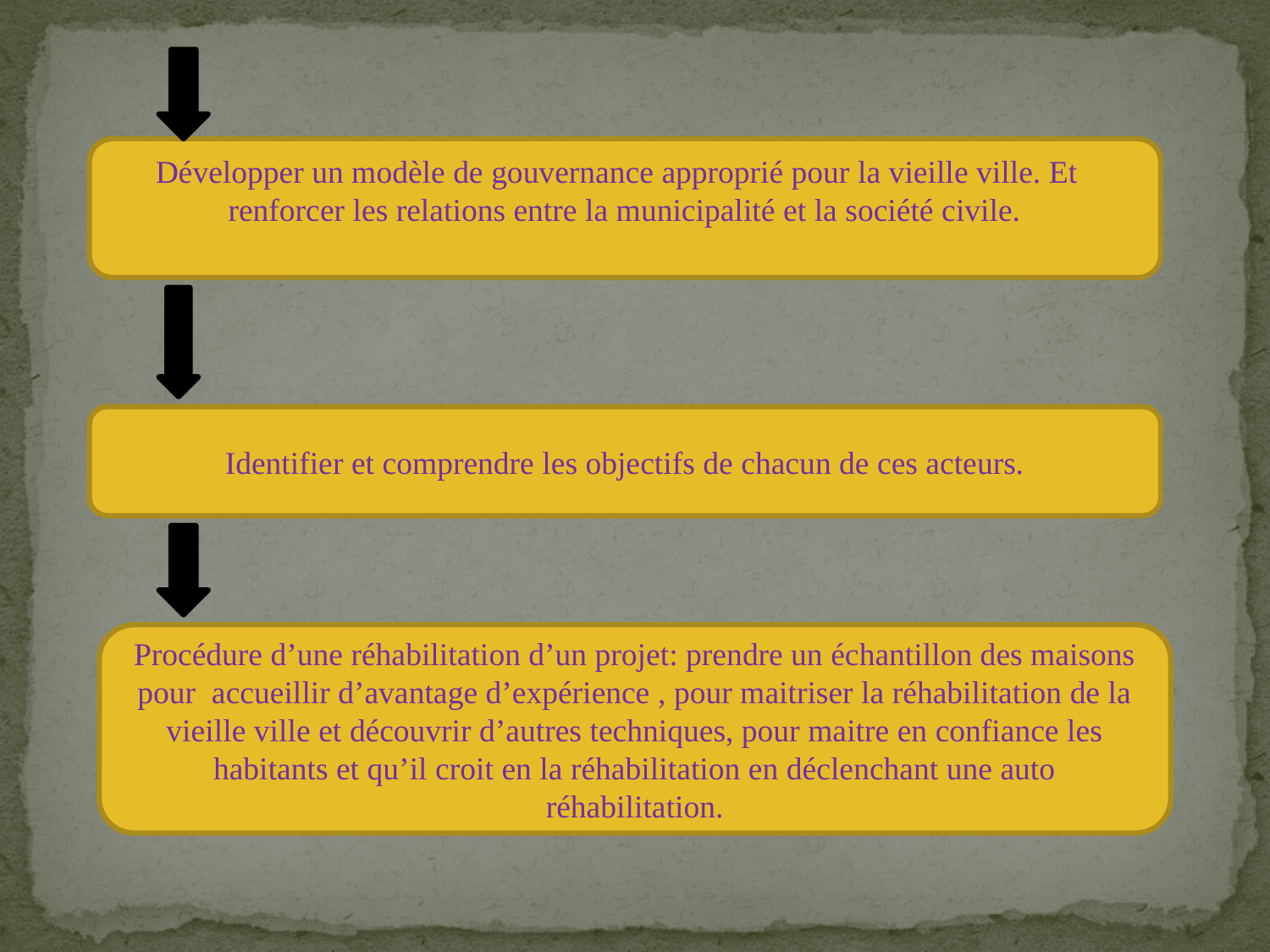

Développer un modèle de gouvernance approprié pour la vieille ville. Et   renforcer les relations entre la municipalité et la société civile.

Identifier et comprendre les objectifs de chacun de ces acteurs.

Procédure d’une réhabilitation d’un projet: prendre un échantillon des maisons pour  accueillir d’avantage d’expérience , pour maitriser la réhabilitation de la vieille ville et découvrir d’autres techniques, pour maitre en confiance les habitants et qu’il croit en la réhabilitation en déclenchant une auto réhabilitation.